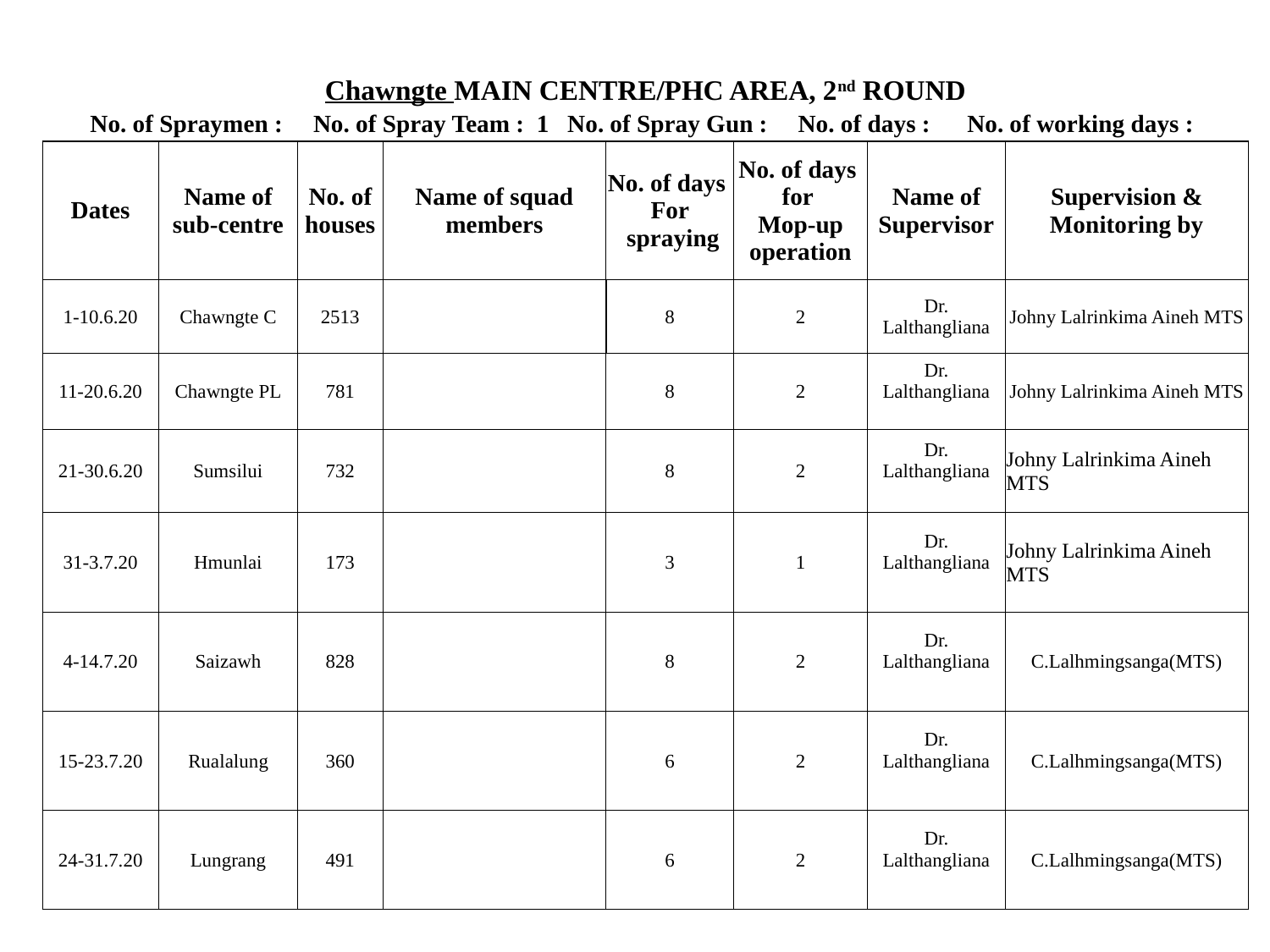

| Chawngte MAIN CENTRE/PHC AREA, 2nd ROUND |  |  |  |  |  |  |  |
| --- | --- | --- | --- | --- | --- | --- | --- |
| No. of Spraymen : No. of Spray Team : 1 No. of Spray Gun : No. of days : No. of working days : |  |  |  |  |  |  |  |
| Dates | Name of sub-centre | No. of houses | Name of squad members | No. of days For spraying | No. of days for Mop-up operation | Name of Supervisor | Supervision & Monitoring by |
| 1-10.6.20 | Chawngte C | 2513 |  | 8 | 2 | Dr. Lalthangliana | Johny Lalrinkima Aineh MTS |
| 11-20.6.20 | Chawngte PL | 781 |  | 8 | 2 | Dr. Lalthangliana | Johny Lalrinkima Aineh MTS |
| 21-30.6.20 | Sumsilui | 732 |  | 8 | 2 | Dr. Lalthangliana | Johny Lalrinkima Aineh MTS |
| 31-3.7.20 | Hmunlai | 173 |  | 3 | 1 | Dr. Lalthangliana | Johny Lalrinkima Aineh MTS |
| 4-14.7.20 | Saizawh | 828 |  | 8 | 2 | Dr. Lalthangliana | C.Lalhmingsanga(MTS) |
| 15-23.7.20 | Rualalung | 360 |  | 6 | 2 | Dr. Lalthangliana | C.Lalhmingsanga(MTS) |
| 24-31.7.20 | Lungrang | 491 |  | 6 | 2 | Dr. Lalthangliana | C.Lalhmingsanga(MTS) |